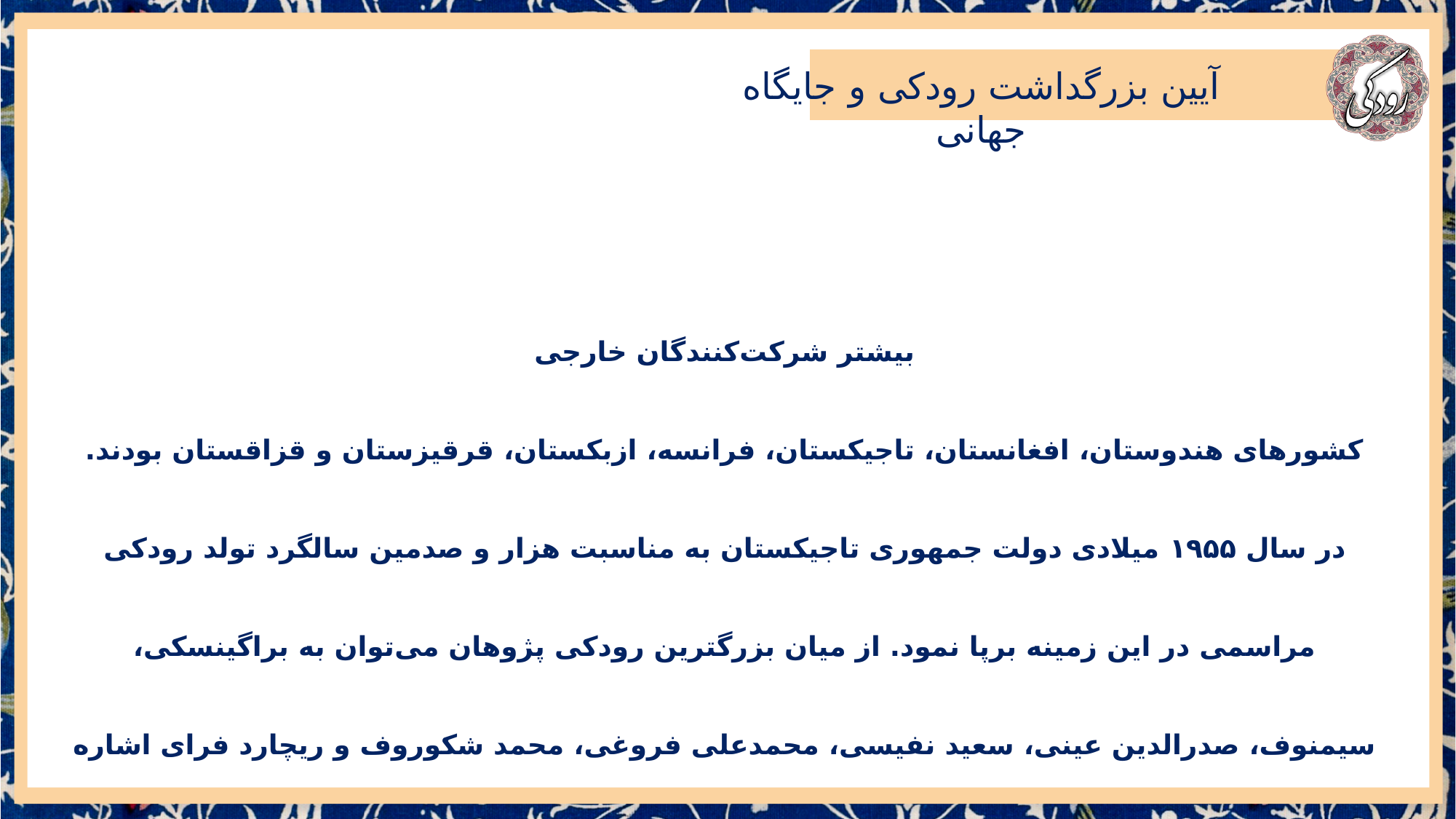

آیین بزرگداشت رودکی و جایگاه جهانی
بیشتر شرکت‌کنندگان خارجی کشورهای هندوستان، افغانستان، تاجیکستان، فرانسه، ازبکستان، قرقیزستان و قزاقستان بودند. در سال ۱۹۵۵ میلادی دولت جمهوری تاجیکستان به مناسبت هزار و صدمین سالگرد تولد رودکی مراسمی در این زمینه برپا نمود. از میان بزرگترین رودکی پژوهان می‌توان به براگینسکی، سیمنوف، صدرالدین عینی، سعید نفیسی، محمدعلی فروغی، محمد شکوروف و ریچارد فرای اشاره نمود.